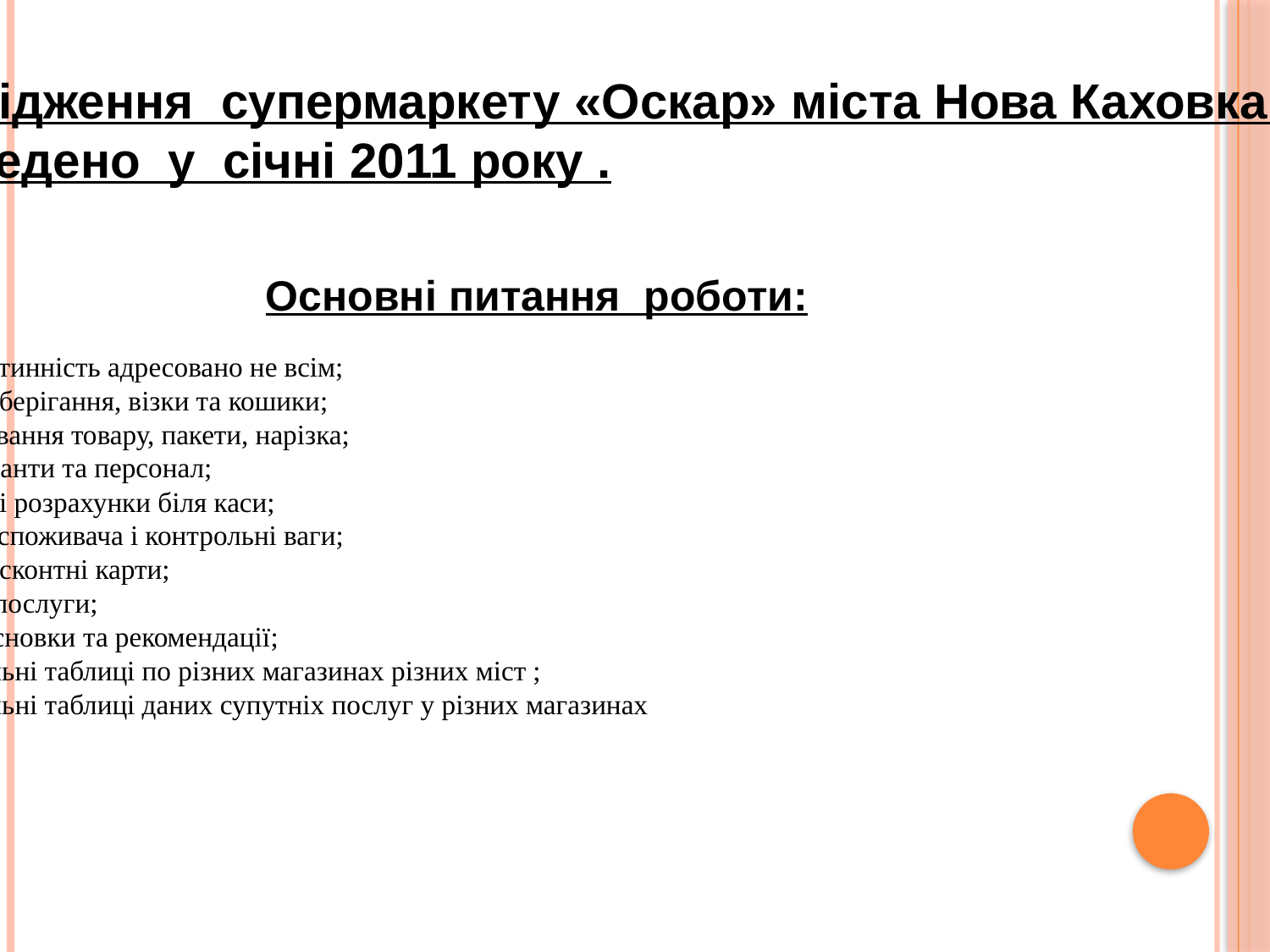

Дослідження  супермаркету «Оскар» міста Нова Каховка
проведено  у  січні 2011 року .

                                 Основні питання  роботи:

• Коли гостинність адресовано не всім;
• камери зберігання, візки та кошики;
• розташування товару, пакети, нарізка;
• консультанти та персонал;
• цінники і розрахунки біля каси;
• куточок споживача і контрольні ваги;
• сайт і дисконтні карти;
• супутні послуги;
• деякі висновки та рекомендації;
• порівняльні таблиці по різних магазинах різних міст ;
• порівняльні таблиці даних супутніх послуг у різних магазинах